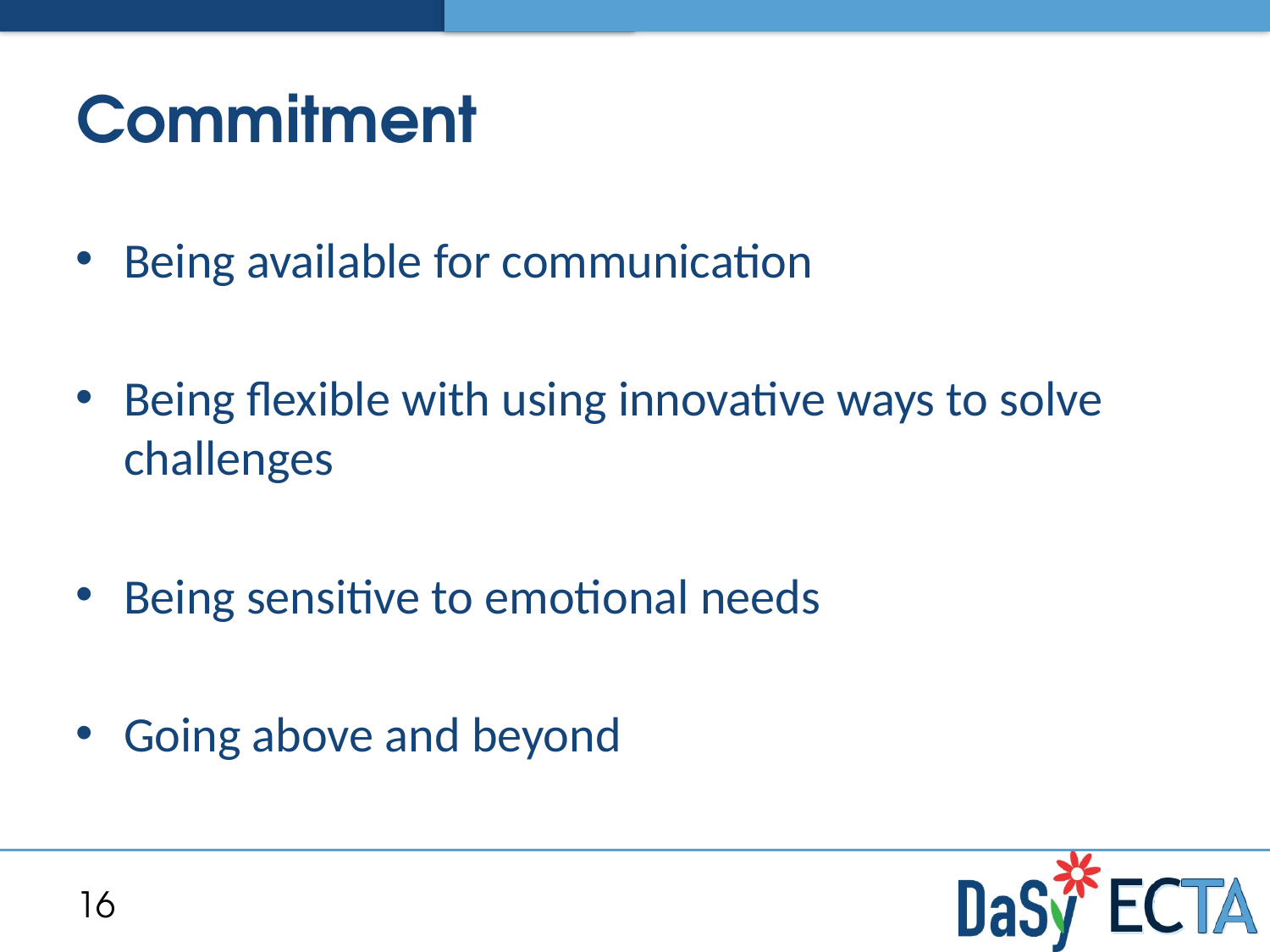

# Commitment
Being available for communication

Being flexible with using innovative ways to solve challenges

Being sensitive to emotional needs

Going above and beyond

16